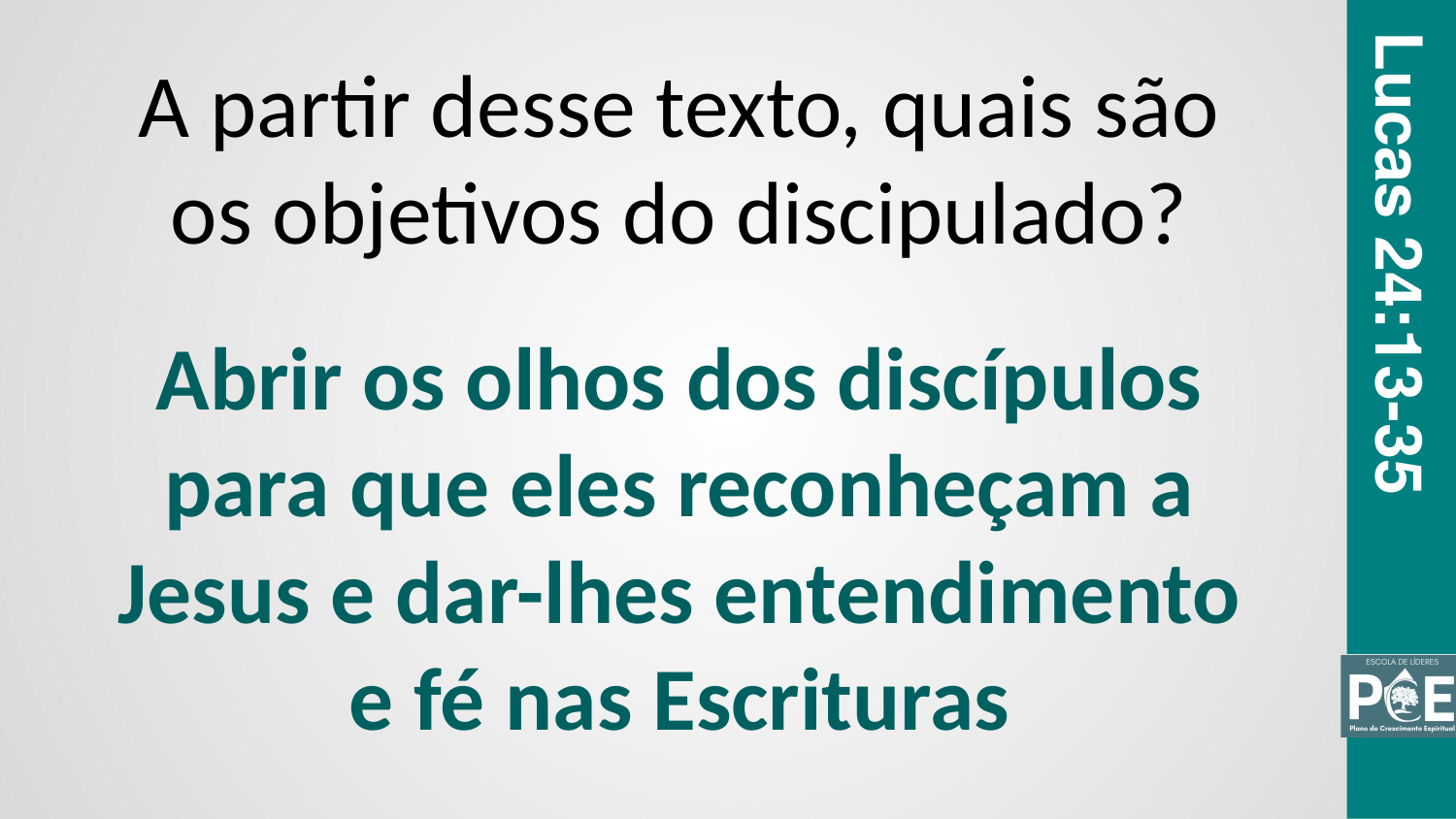

A partir desse texto, quais são os objetivos do discipulado?
Lucas 24:13-35
Abrir os olhos dos discípulos para que eles reconheçam a Jesus e dar-lhes entendimento e fé nas Escrituras